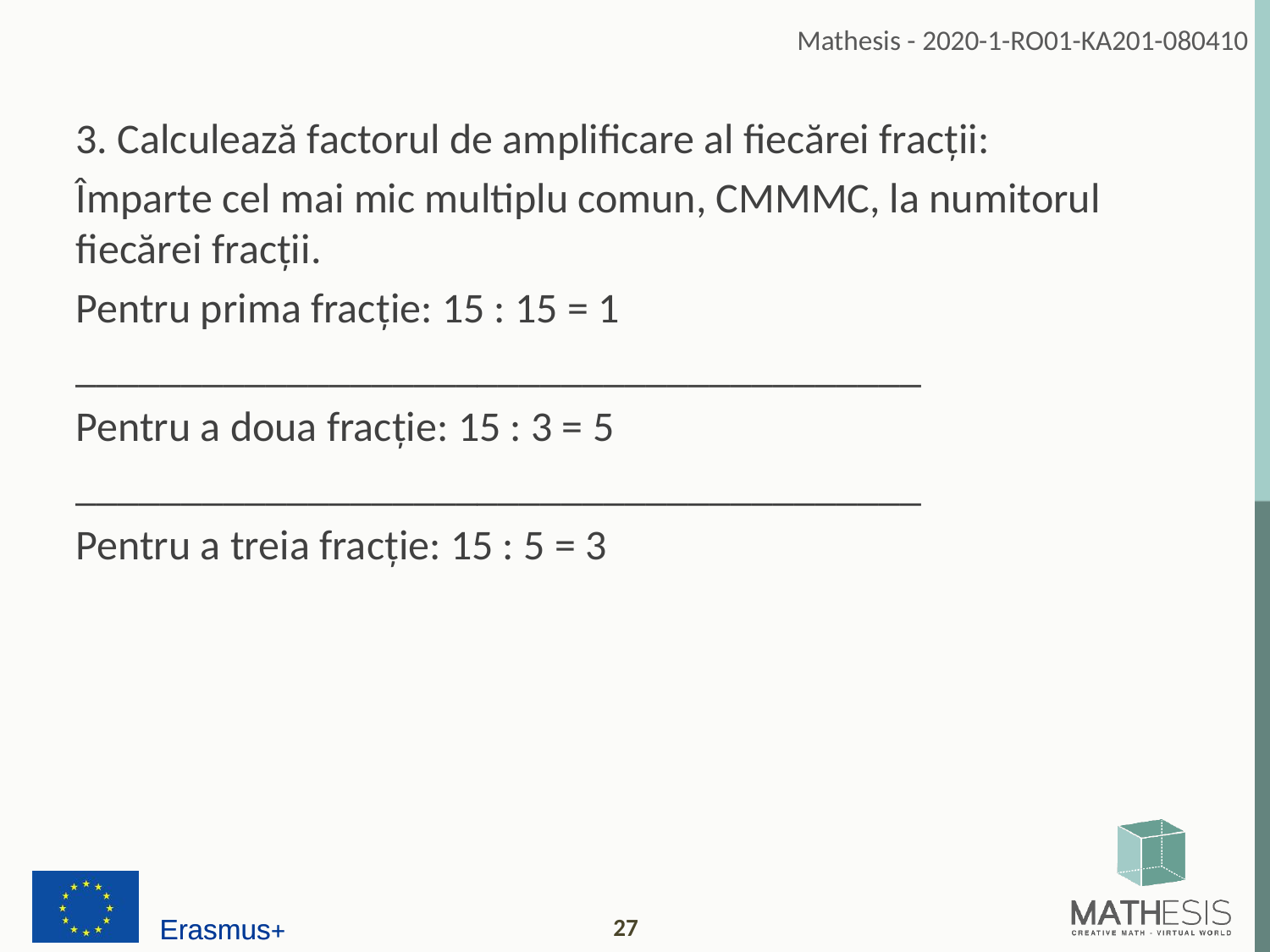

3. Calculează factorul de amplificare al fiecărei fracții:
Împarte cel mai mic multiplu comun, CMMMC, la numitorul fiecărei fracții.
Pentru prima fracție: 15 : 15 = 1
________________________________________
Pentru a doua fracție: 15 : 3 = 5
________________________________________
Pentru a treia fracție: 15 : 5 = 3